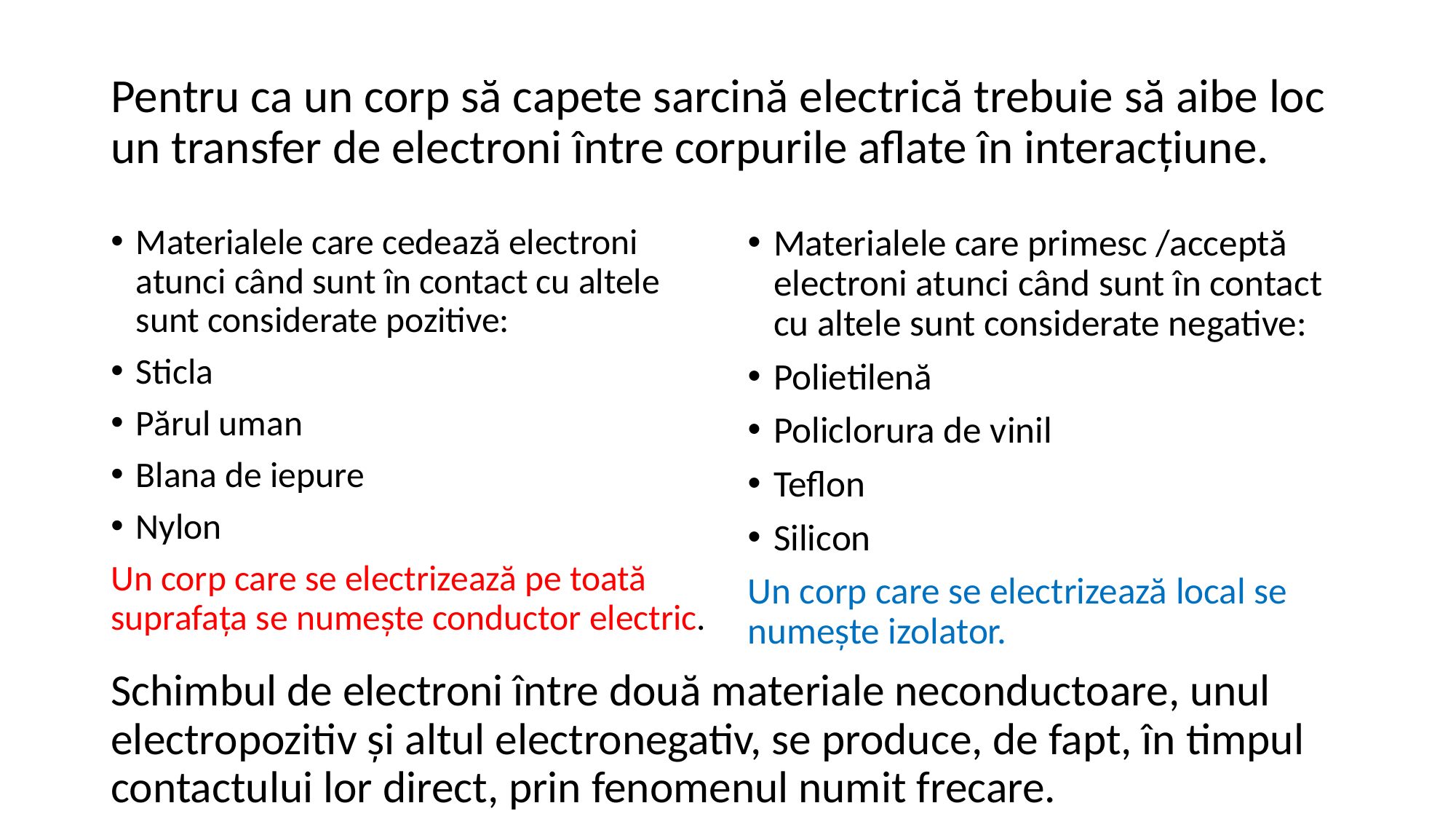

# Pentru ca un corp să capete sarcină electrică trebuie să aibe loc un transfer de electroni între corpurile aflate în interacțiune.
Materialele care cedează electroni atunci când sunt în contact cu altele sunt considerate pozitive:
Sticla
Părul uman
Blana de iepure
Nylon
Un corp care se electrizează pe toată suprafața se numește conductor electric.

Materialele care primesc /acceptă  electroni atunci când sunt în contact cu altele sunt considerate negative:
Polietilenă
Policlorura de vinil
Teflon
Silicon
Un corp care se electrizează local se numește izolator.
Schimbul de electroni între două materiale neconductoare, unul electropozitiv și altul electronegativ, se produce, de fapt, în timpul contactului lor direct, prin fenomenul numit frecare.